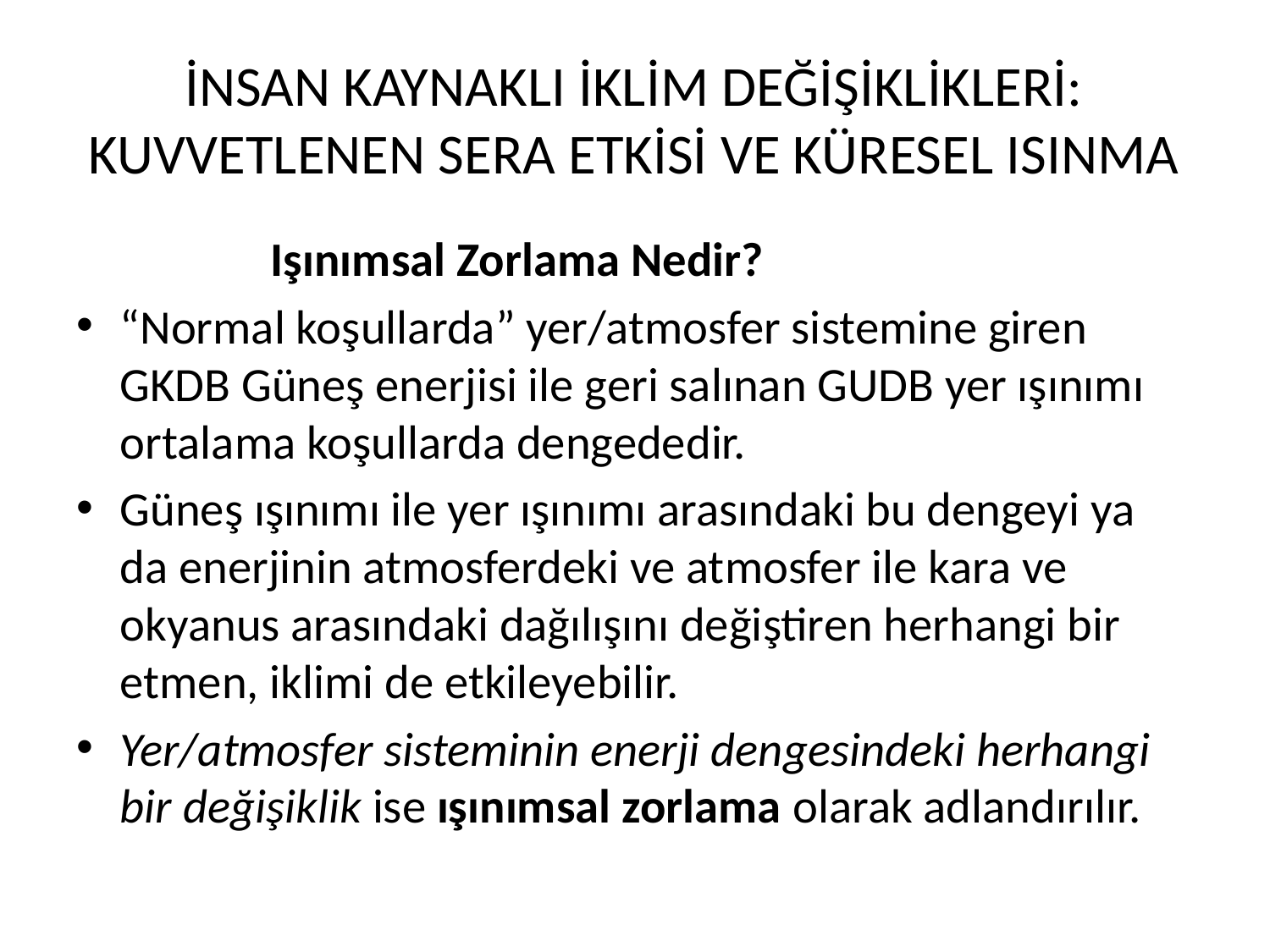

# İNSAN KAYNAKLI İKLİM DEĞİŞİKLİKLERİ: KUVVETLENEN SERA ETKİSİ VE KÜRESEL ISINMA
                  Işınımsal Zorlama Nedir?
“Normal koşullarda” yer/atmosfer sistemine giren GKDB Güneş enerjisi ile geri salınan GUDB yer ışınımı ortalama koşullarda dengededir.
Güneş ışınımı ile yer ışınımı arasındaki bu dengeyi ya da enerjinin atmosferdeki ve atmosfer ile kara ve okyanus arasındaki dağılışını değiştiren herhangi bir etmen, iklimi de etkileyebilir.
Yer/atmosfer sisteminin enerji dengesindeki herhangi bir değişiklik ise ışınımsal zorlama olarak adlandırılır.